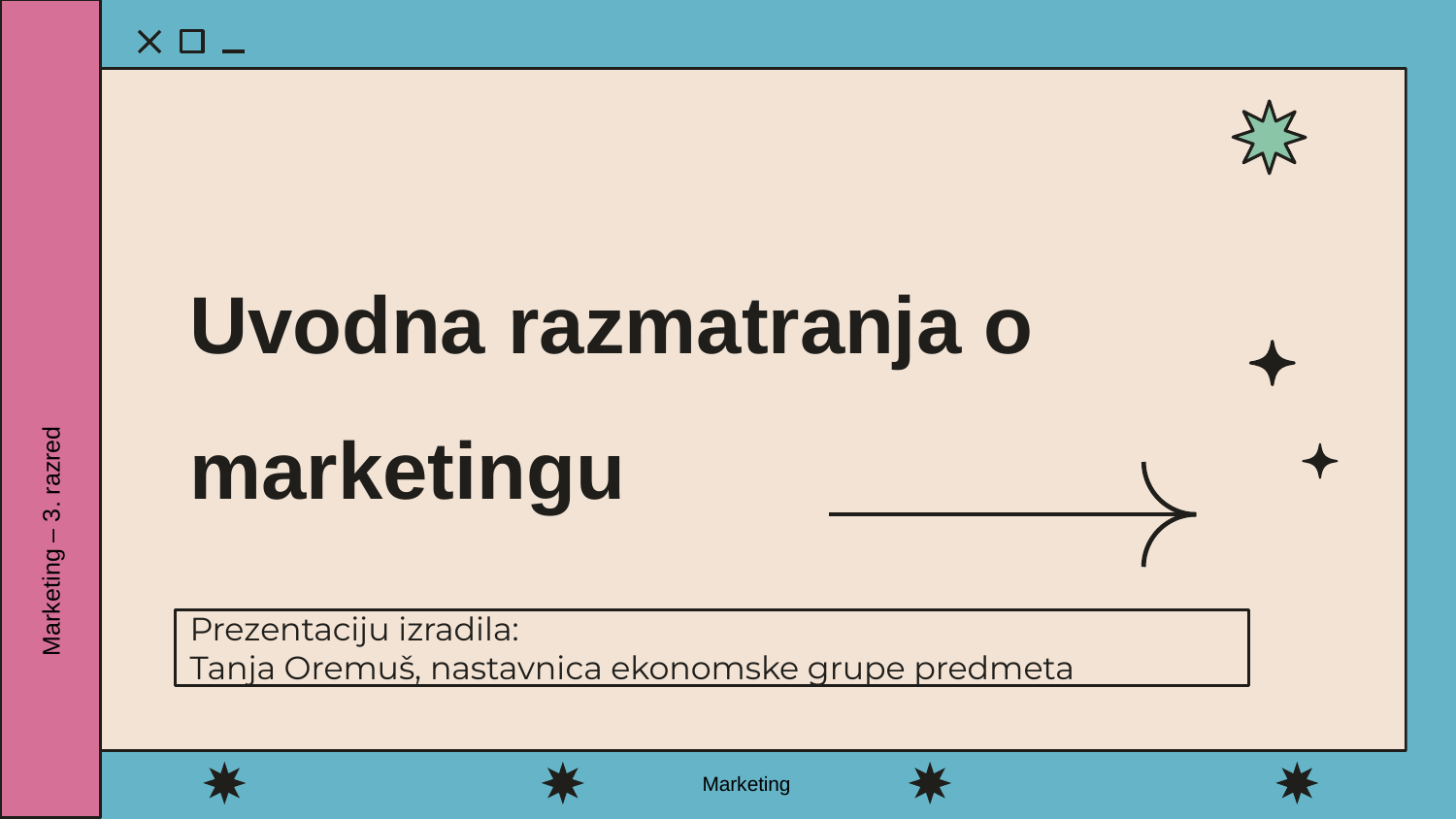

# Uvodna razmatranja o marketingu

Marketing – 3. razred

Prezentaciju izradila:
Tanja Oremuš, nastavnica ekonomske grupe predmeta

Marketing